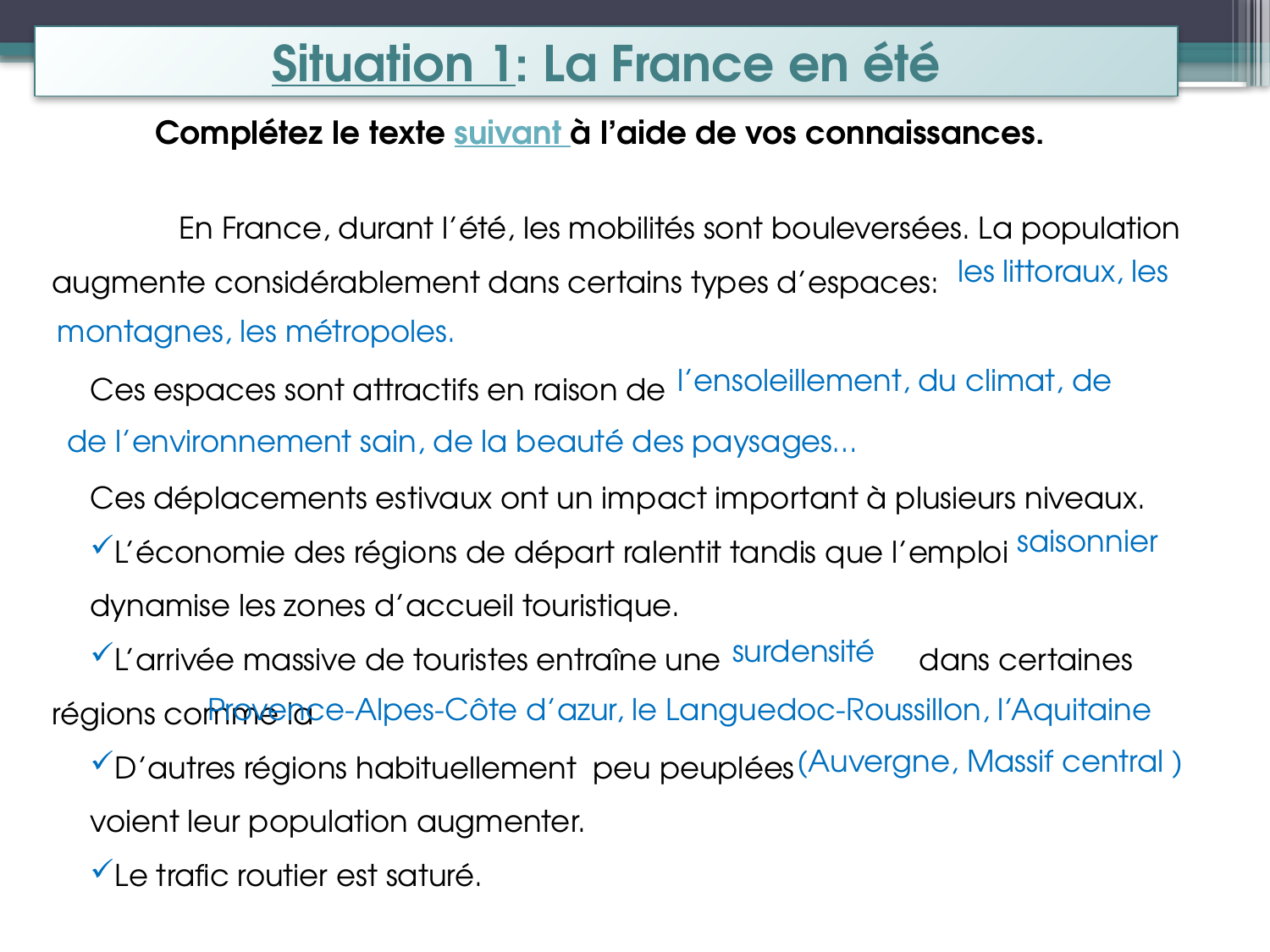

Situation 1: La France en été
Complétez le texte suivant à l’aide de vos connaissances.
	En France, durant l’été, les mobilités sont bouleversées. La population augmente considérablement dans certains types d’espaces:

Ces espaces sont attractifs en raison de

Ces déplacements estivaux ont un impact important à plusieurs niveaux.
L’économie des régions de départ ralentit tandis que l’emploi
dynamise les zones d’accueil touristique.
L’arrivée massive de touristes entraîne une                        dans certaines régions comme la
D’autres régions habituellement  peu peuplées
voient leur population augmenter.
Le trafic routier est saturé.
les littoraux, les
montagnes, les métropoles.
l’ensoleillement, du climat, de
de l’environnement sain, de la beauté des paysages…
saisonnier
surdensité
Provence-Alpes-Côte d’azur, le Languedoc-Roussillon, l’Aquitaine
(Auvergne, Massif central )